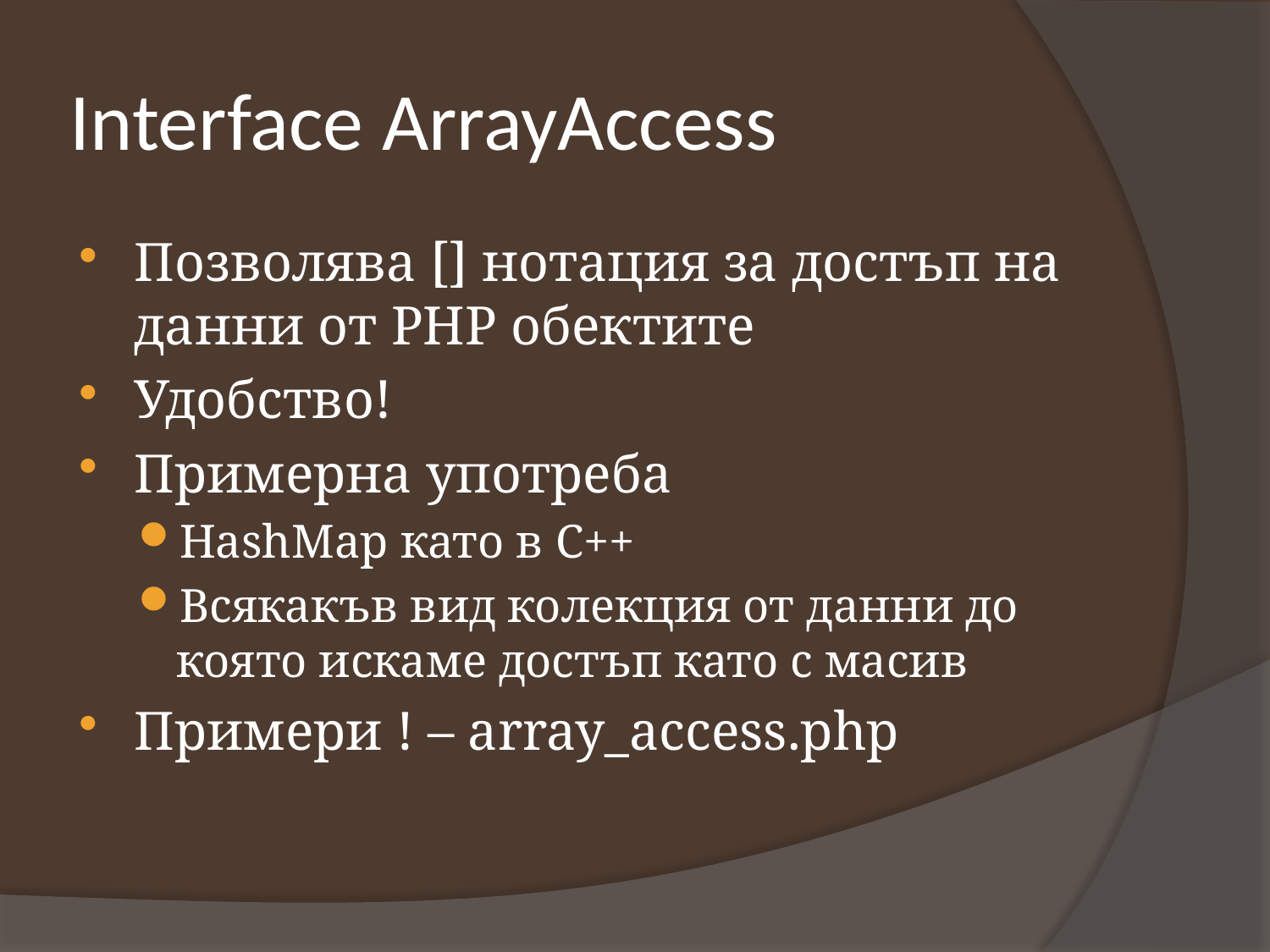

# Interface ArrayAccess
Позволява [] нотация за достъп на данни от PHP обектите
Удобство!
Примерна употреба
HashMap като в C++
Всякакъв вид колекция от данни до която искаме достъп като с масив
Примери ! – array_access.php